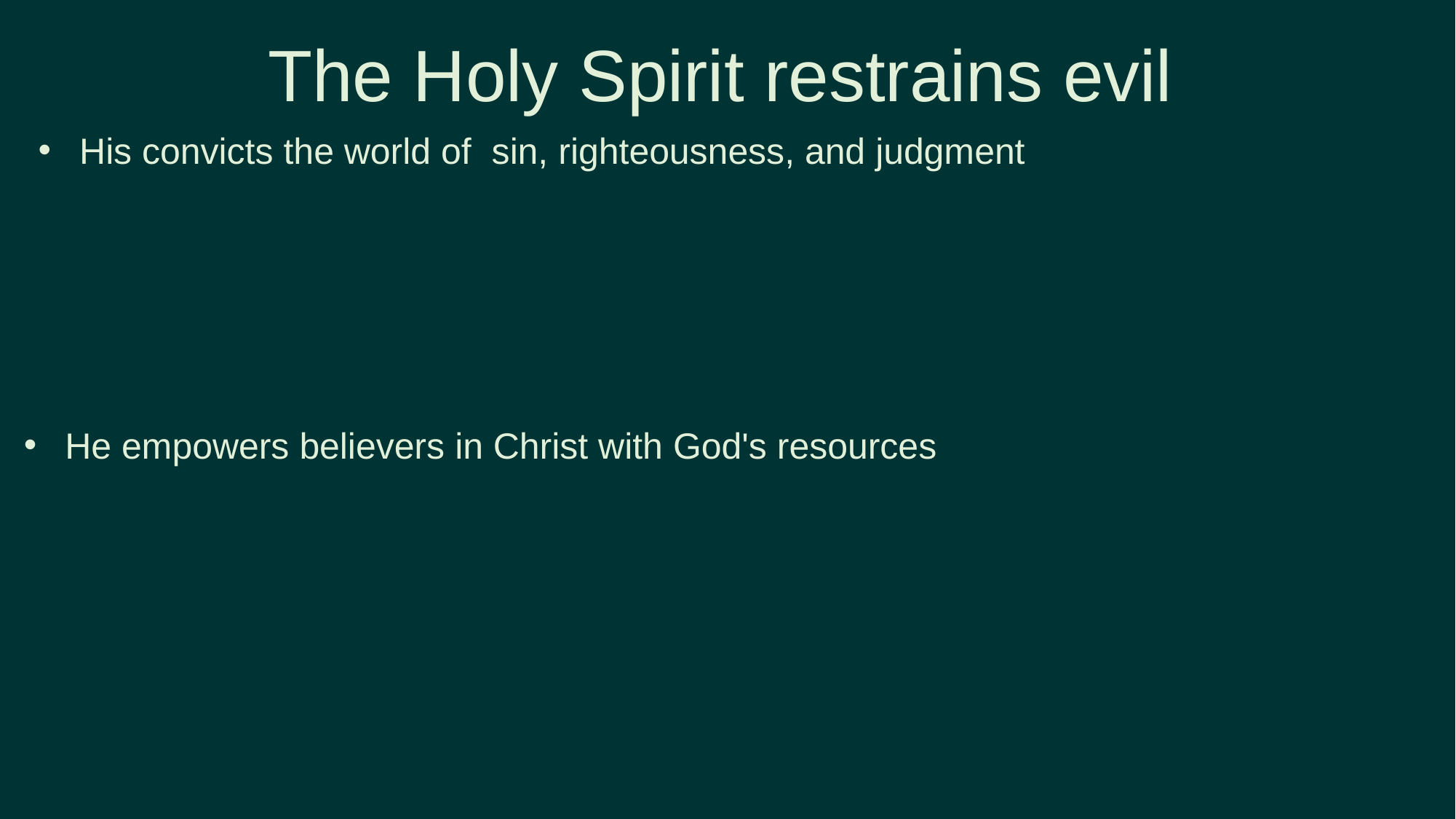

# The Holy Spirit restrains evil
His convicts the world of  sin, righteousness, and judgment
He empowers believers in Christ with God's resources